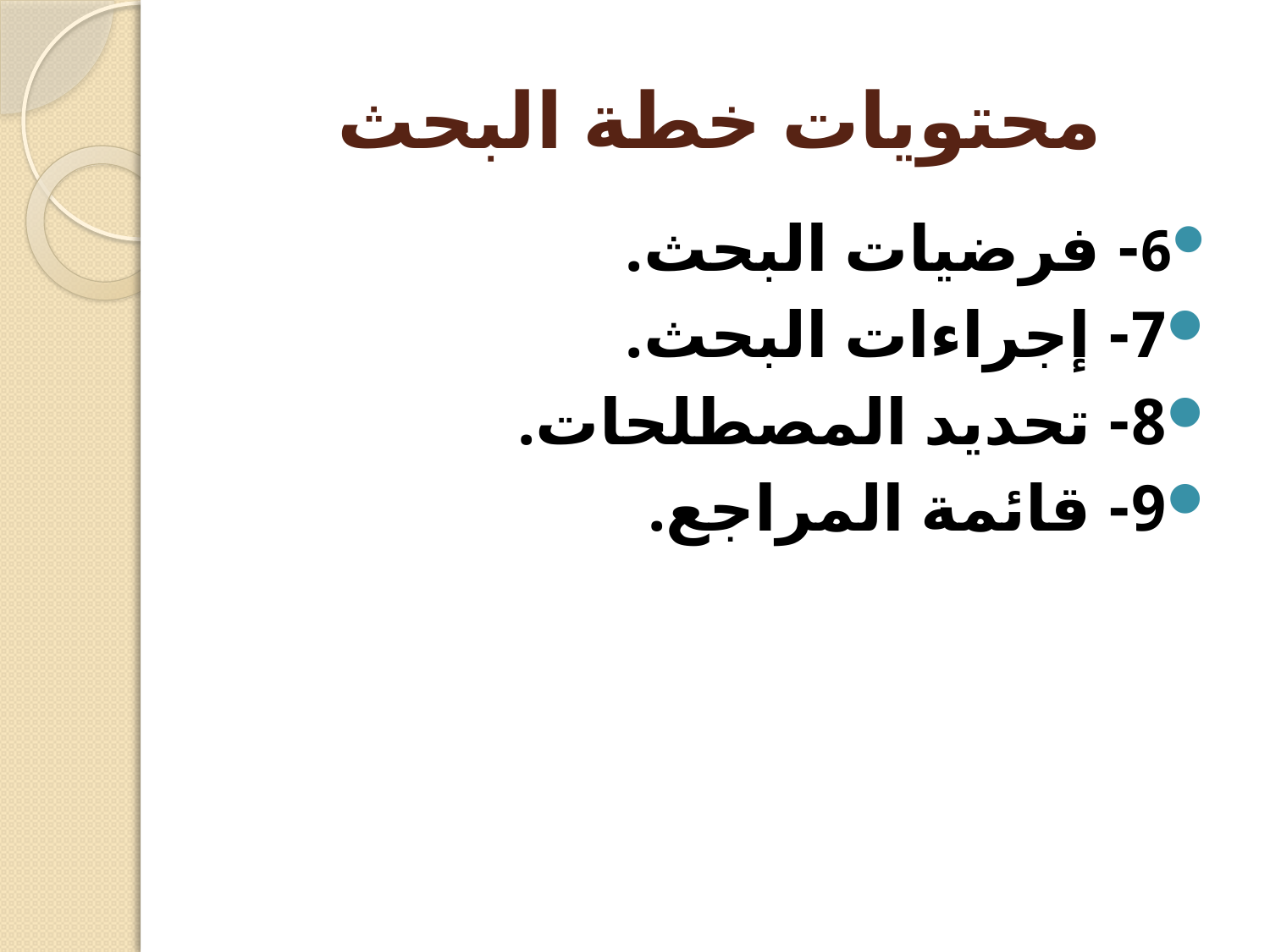

# محتويات خطة البحث
6- فرضيات البحث.
7- إجراءات البحث.
8- تحديد المصطلحات.
9- قائمة المراجع.